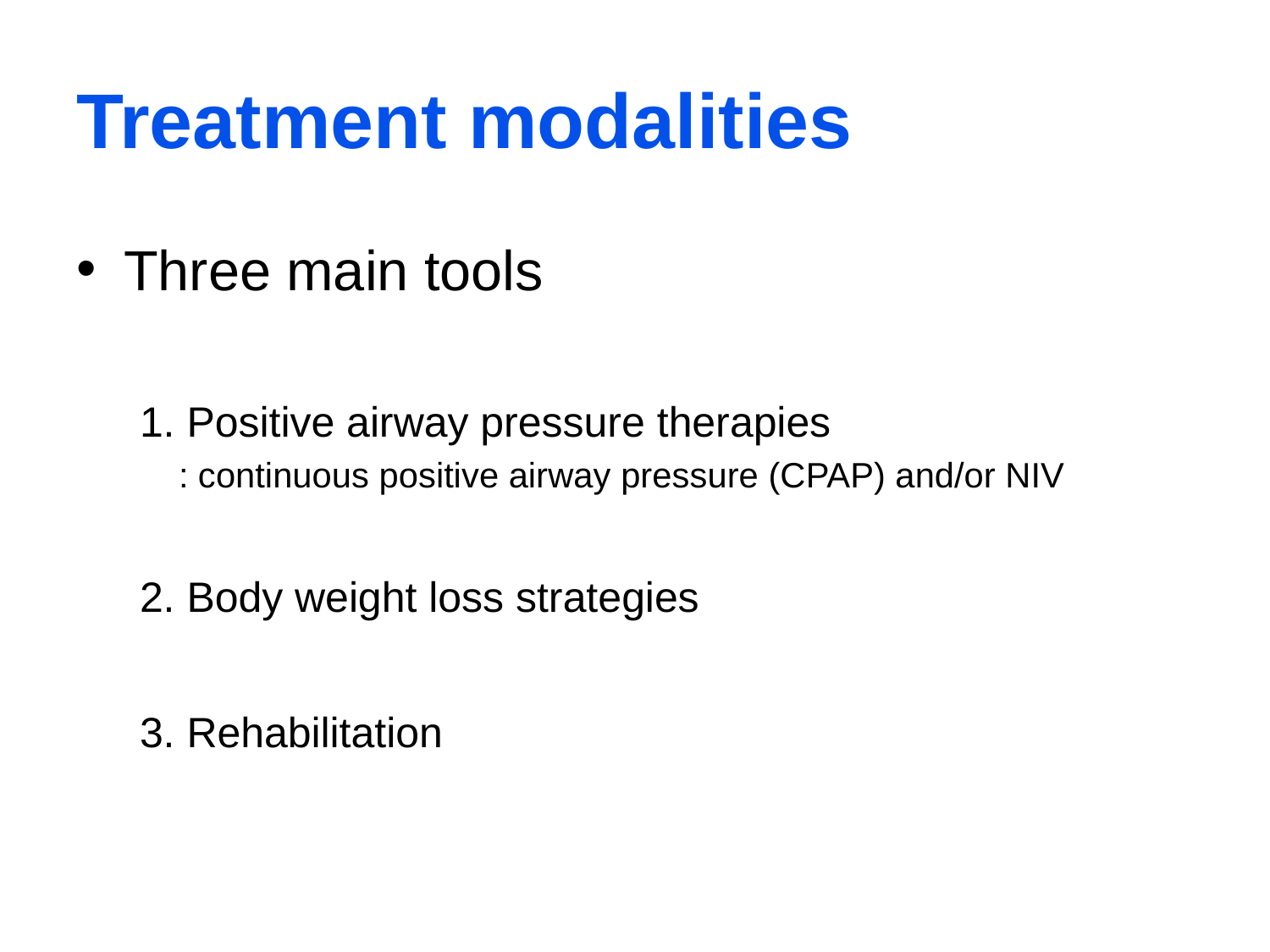

# Treatment modalities
Three main tools

1. Positive airway pressure therapies
    : continuous positive airway pressure (CPAP) and/or NIV

2. Body weight loss strategies

3. Rehabilitation